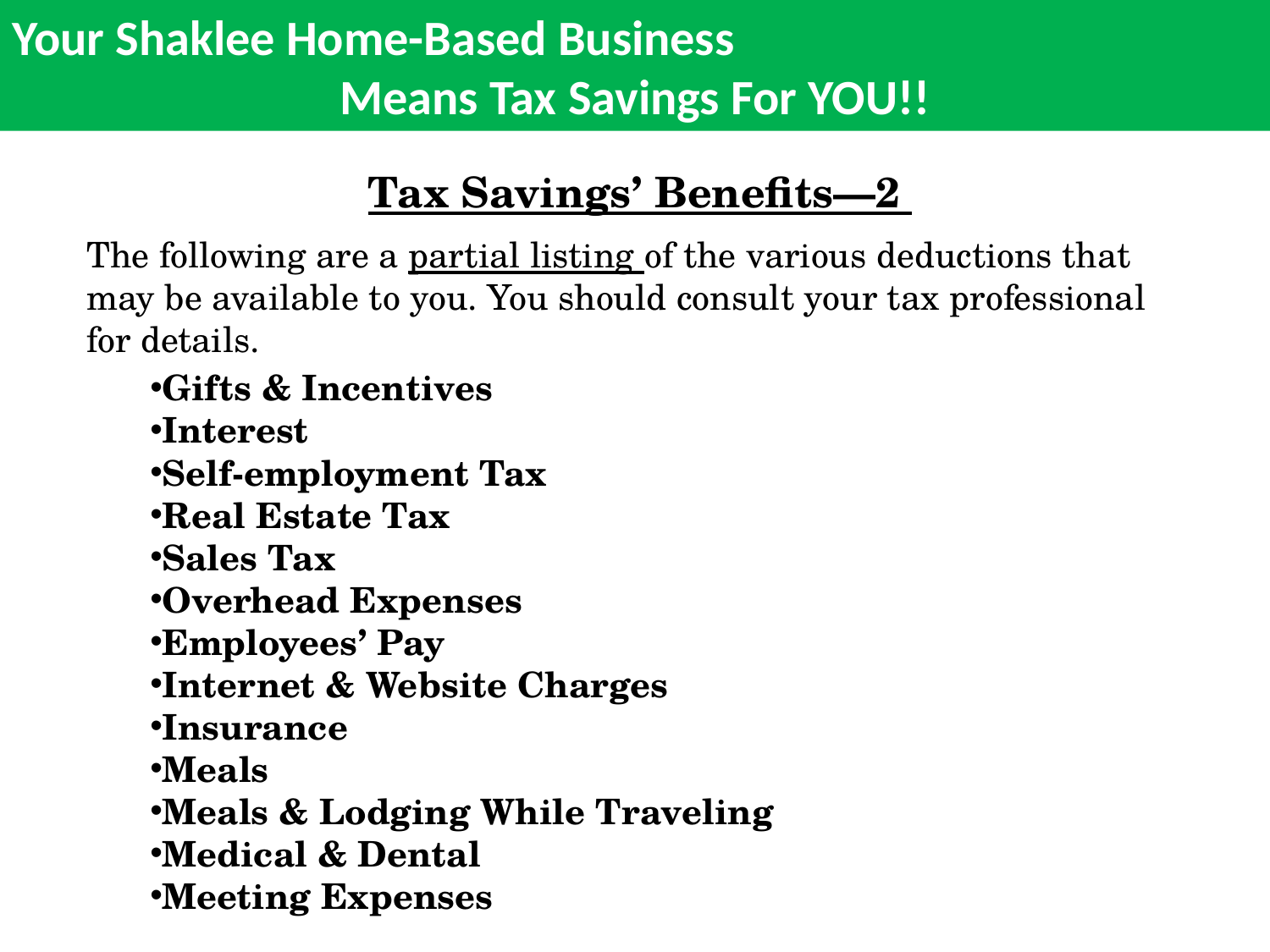

Your Shaklee Home-Based Business
Means Tax Savings For YOU!!

Tax Savings’ Benefits—2

The following are a partial listing of the various deductions that may be available to you. You should consult your tax professional for details.
Gifts & Incentives
Interest
Self-employment Tax
Real Estate Tax
Sales Tax
Overhead Expenses
Employees’ Pay
Internet & Website Charges
Insurance
Meals
Meals & Lodging While Traveling
Medical & Dental
Meeting Expenses